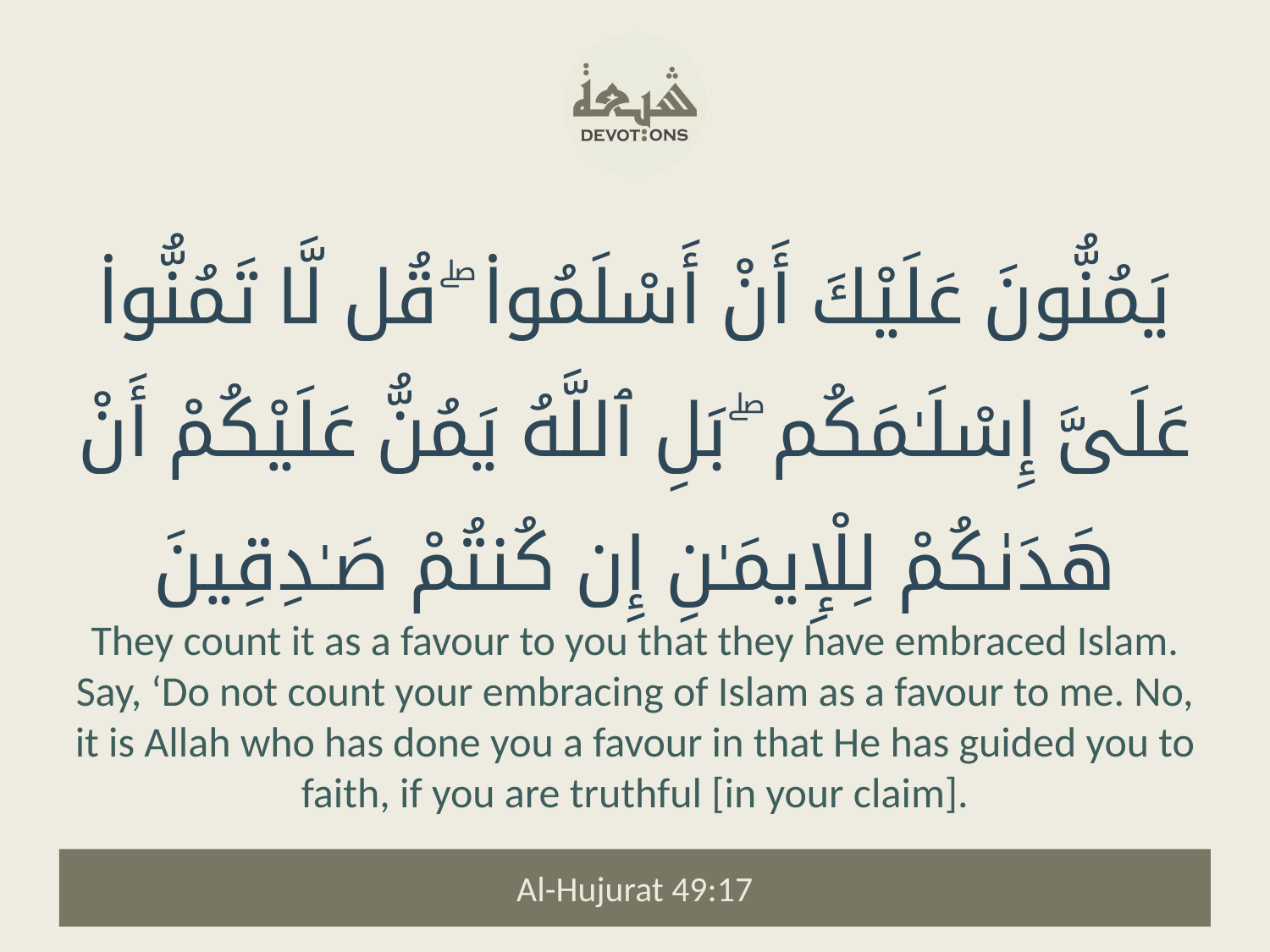

يَمُنُّونَ عَلَيْكَ أَنْ أَسْلَمُوا۟ ۖ قُل لَّا تَمُنُّوا۟ عَلَىَّ إِسْلَـٰمَكُم ۖ بَلِ ٱللَّهُ يَمُنُّ عَلَيْكُمْ أَنْ هَدَىٰكُمْ لِلْإِيمَـٰنِ إِن كُنتُمْ صَـٰدِقِينَ
They count it as a favour to you that they have embraced Islam. Say, ‘Do not count your embracing of Islam as a favour to me. No, it is Allah who has done you a favour in that He has guided you to faith, if you are truthful [in your claim].
Al-Hujurat 49:17